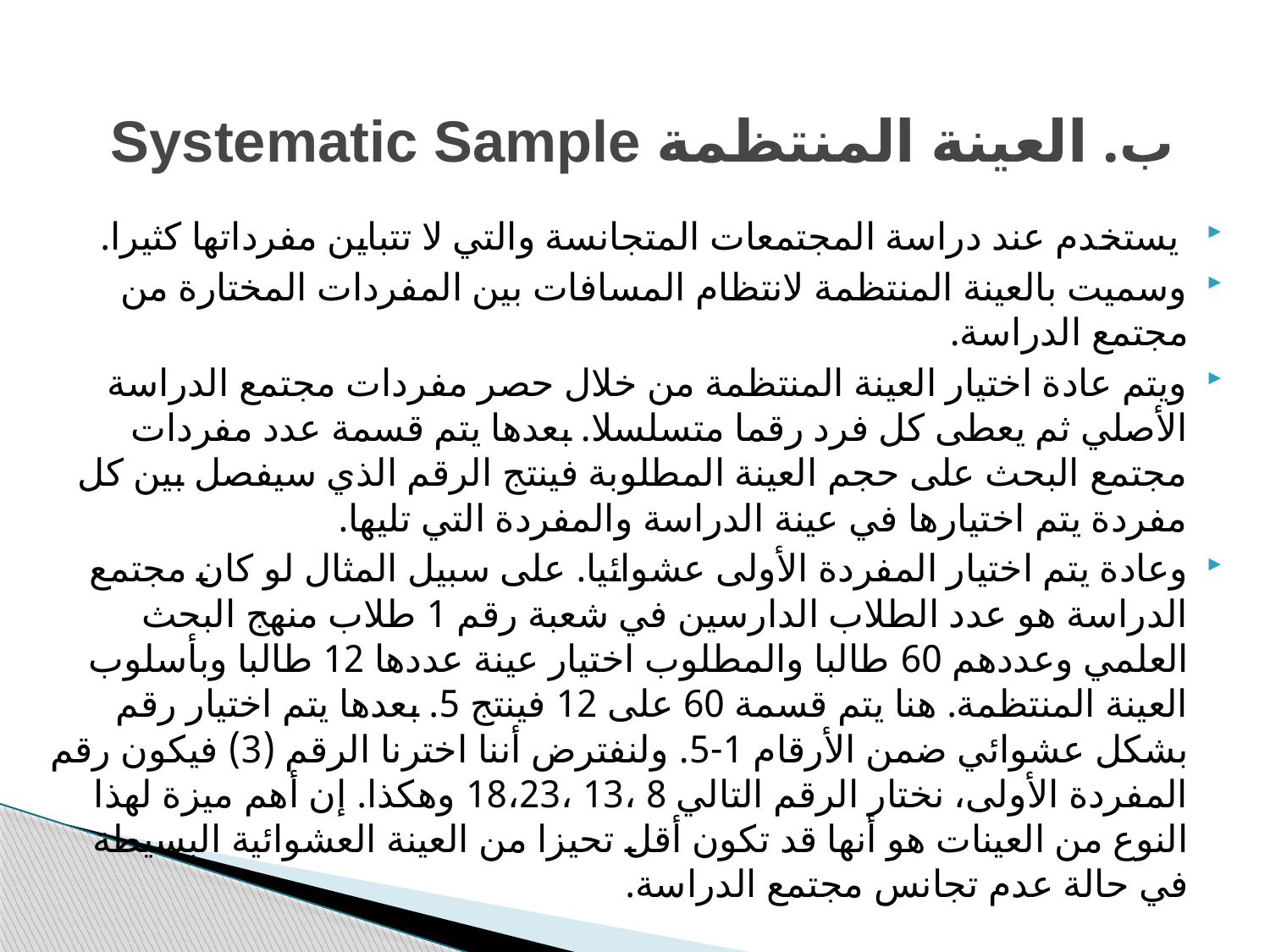

# ب‌. العينة المنتظمة Systematic Sample
 يستخدم عند دراسة المجتمعات المتجانسة والتي لا تتباين مفرداتها كثيرا.
وسميت بالعينة المنتظمة لانتظام المسافات بين المفردات المختارة من مجتمع الدراسة.
ويتم عادة اختيار العينة المنتظمة من خلال حصر مفردات مجتمع الدراسة الأصلي ثم يعطى كل فرد رقما متسلسلا. بعدها يتم قسمة عدد مفردات مجتمع البحث على حجم العينة المطلوبة فينتج الرقم الذي سيفصل بين كل مفردة يتم اختيارها في عينة الدراسة والمفردة التي تليها.
وعادة يتم اختيار المفردة الأولى عشوائيا. على سبيل المثال لو كان مجتمع الدراسة هو عدد الطلاب الدارسين في شعبة رقم 1 طلاب منهج البحث العلمي وعددهم 60 طالبا والمطلوب اختيار عينة عددها 12 طالبا وبأسلوب العينة المنتظمة. هنا يتم قسمة 60 على 12 فينتج 5. بعدها يتم اختيار رقم بشكل عشوائي ضمن الأرقام 1-5. ولنفترض أننا اخترنا الرقم (3) فيكون رقم المفردة الأولى، نختار الرقم التالي 8 ،13 ،18،23 وهكذا. إن أهم ميزة لهذا النوع من العينات هو أنها قد تكون أقل تحيزا من العينة العشوائية البسيطة في حالة عدم تجانس مجتمع الدراسة.